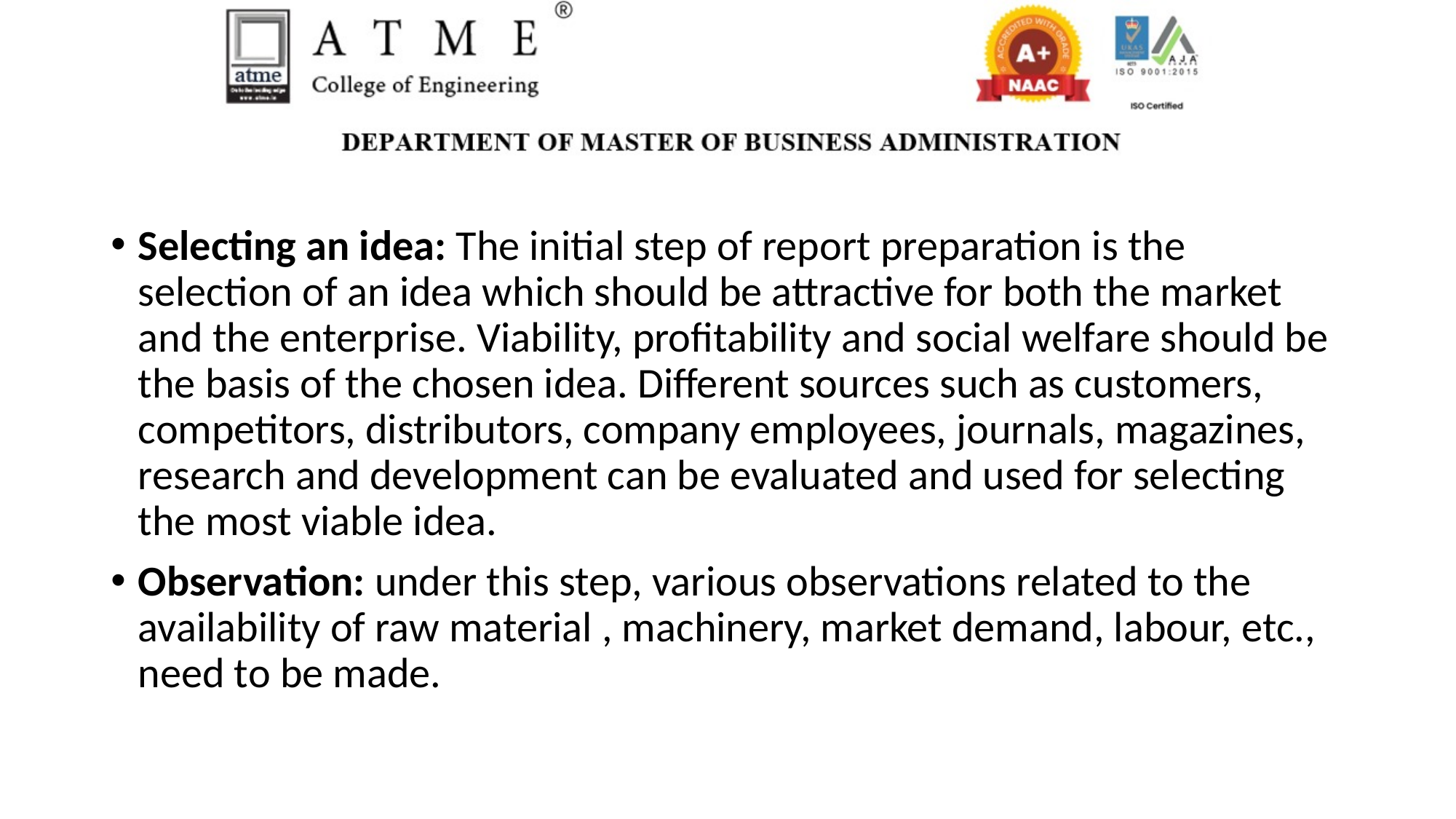

Selecting an idea: The initial step of report preparation is the selection of an idea which should be attractive for both the market and the enterprise. Viability, profitability and social welfare should be the basis of the chosen idea. Different sources such as customers, competitors, distributors, company employees, journals, magazines, research and development can be evaluated and used for selecting the most viable idea.
Observation: under this step, various observations related to the availability of raw material , machinery, market demand, labour, etc., need to be made.